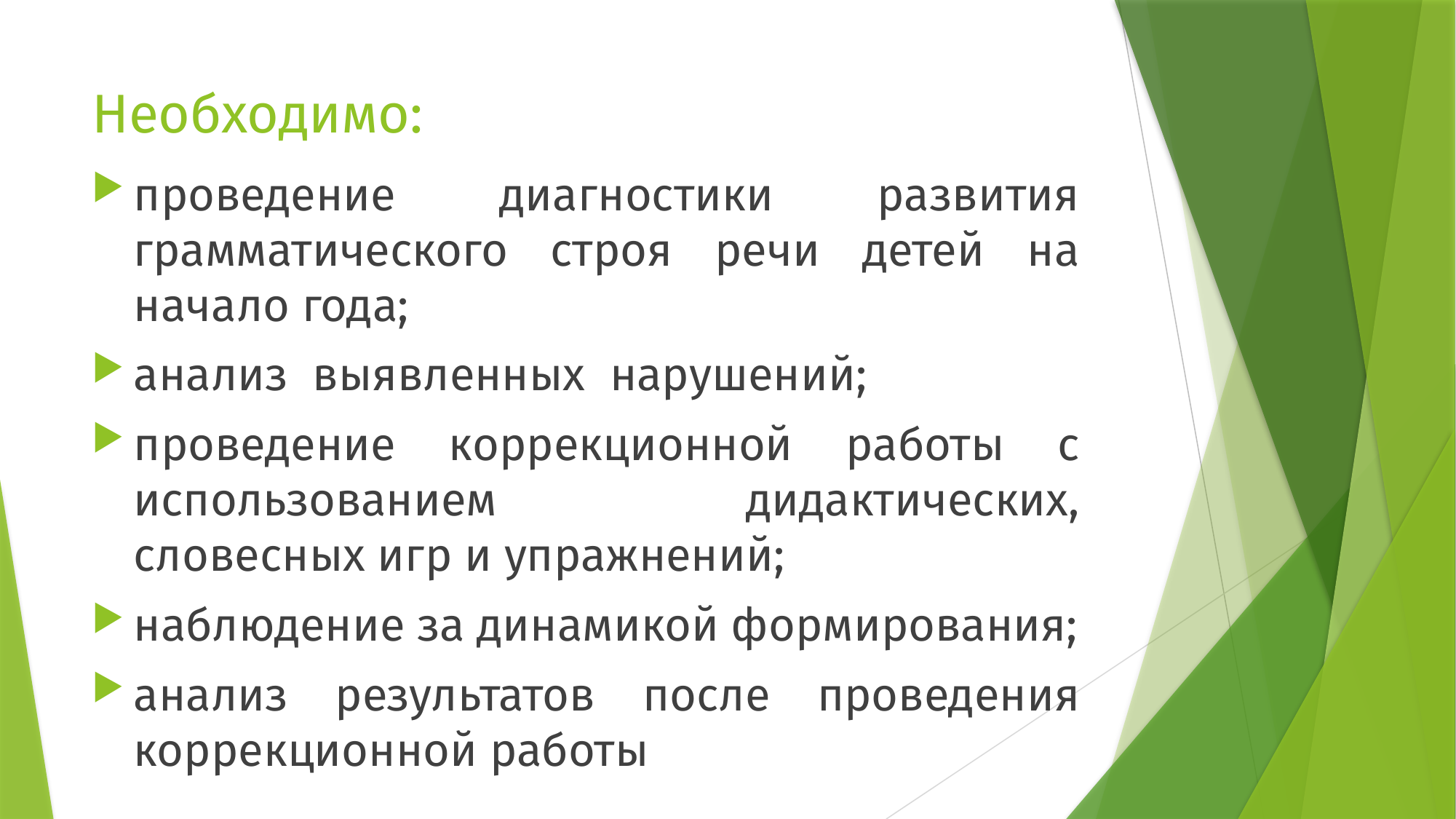

# Необходимо:
проведение диагностики развития грамматического строя речи детей на начало года;
анализ  выявленных  нарушений;
проведение коррекционной работы с использованием дидактических, словесных игр и упражнений;
наблюдение за динамикой формирования;
анализ результатов после проведения коррекционной работы